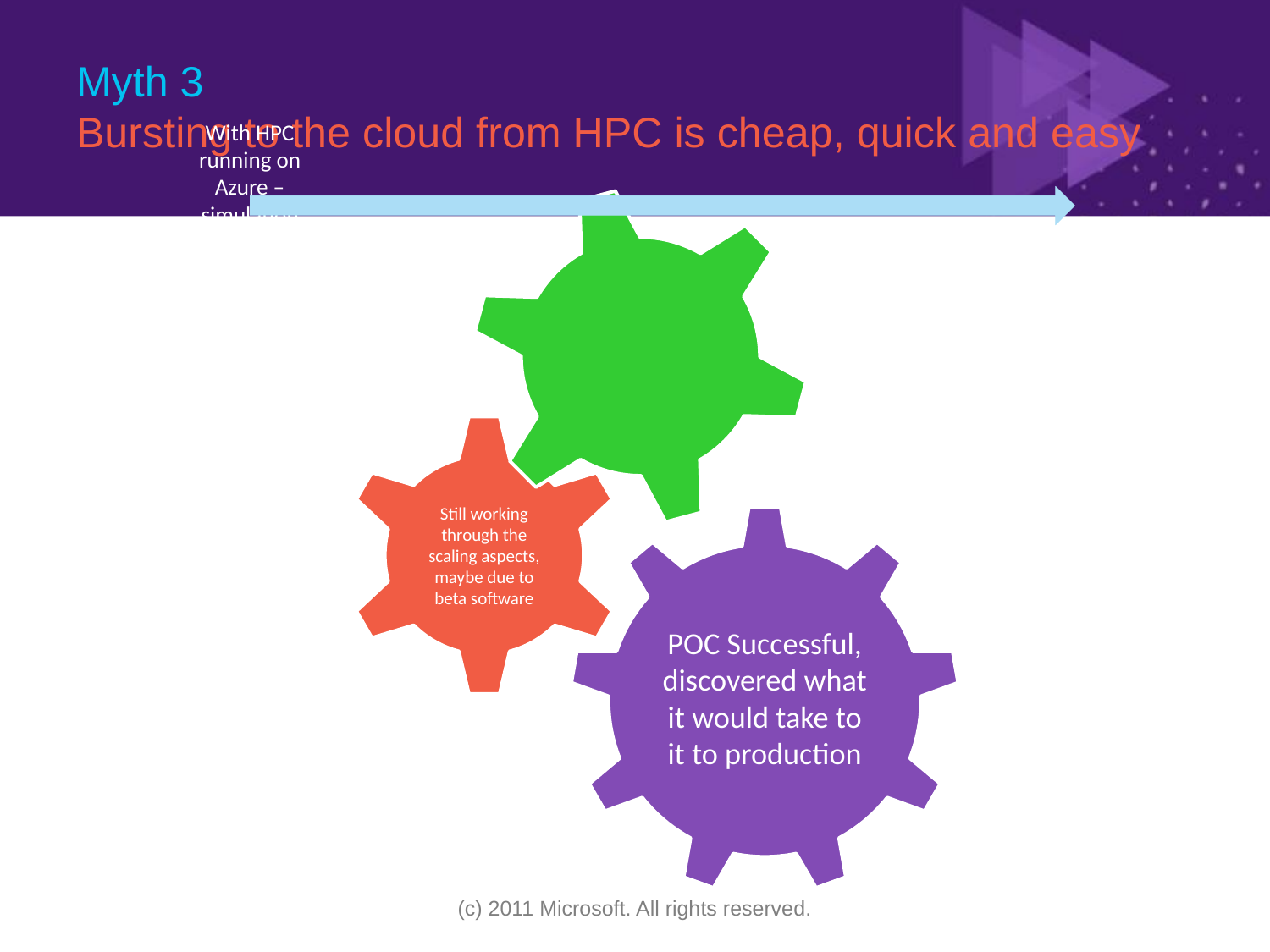

# Myth 3 Bursting to the cloud from HPC is cheap, quick and easy

POC Successful, discovered what it would take to it to production
Still working through the scaling aspects, maybe due to beta software
(c) 2011 Microsoft. All rights reserved.